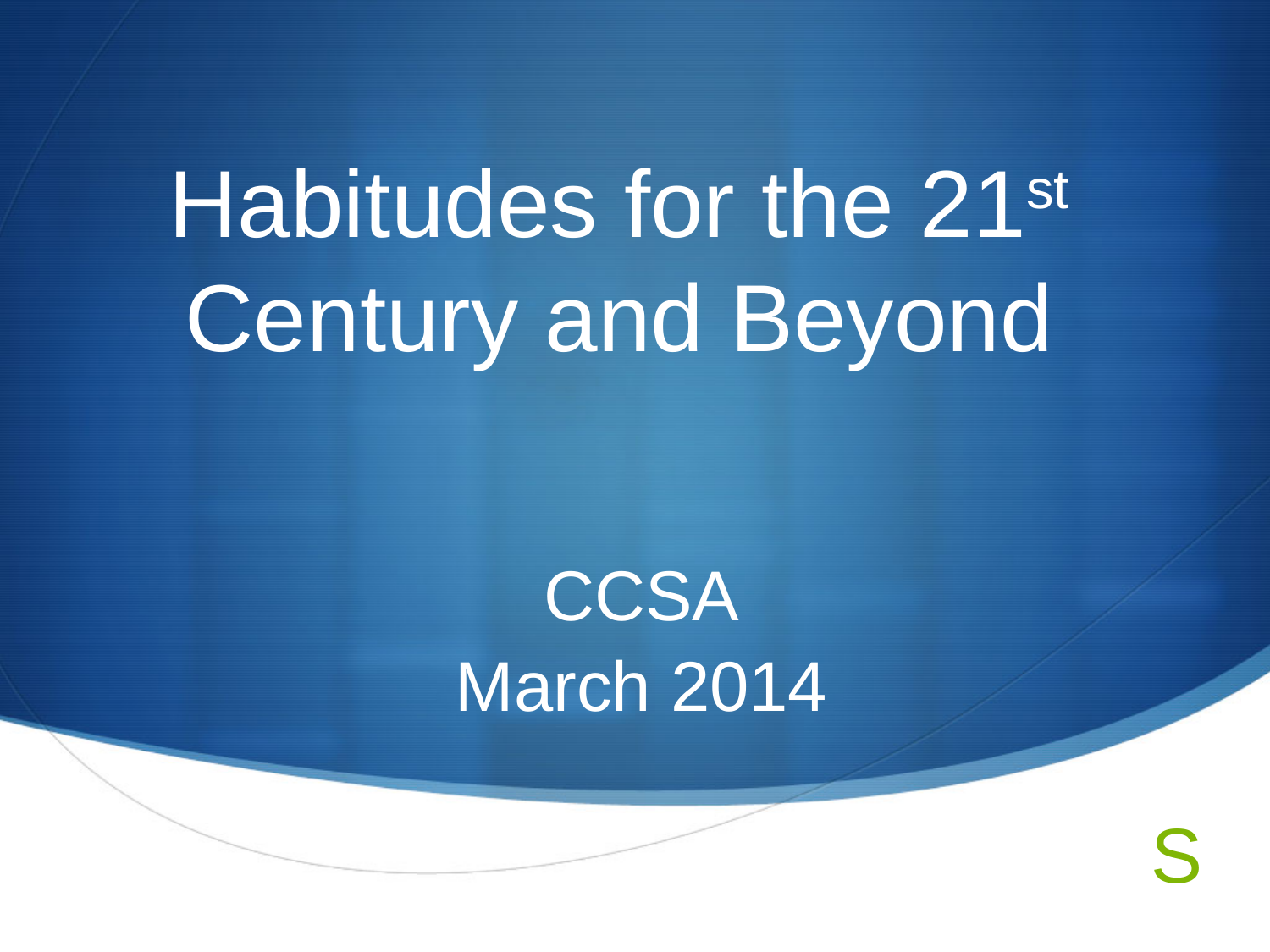

# Habitudes for the 21st Century and Beyond

CCSA
March 2014